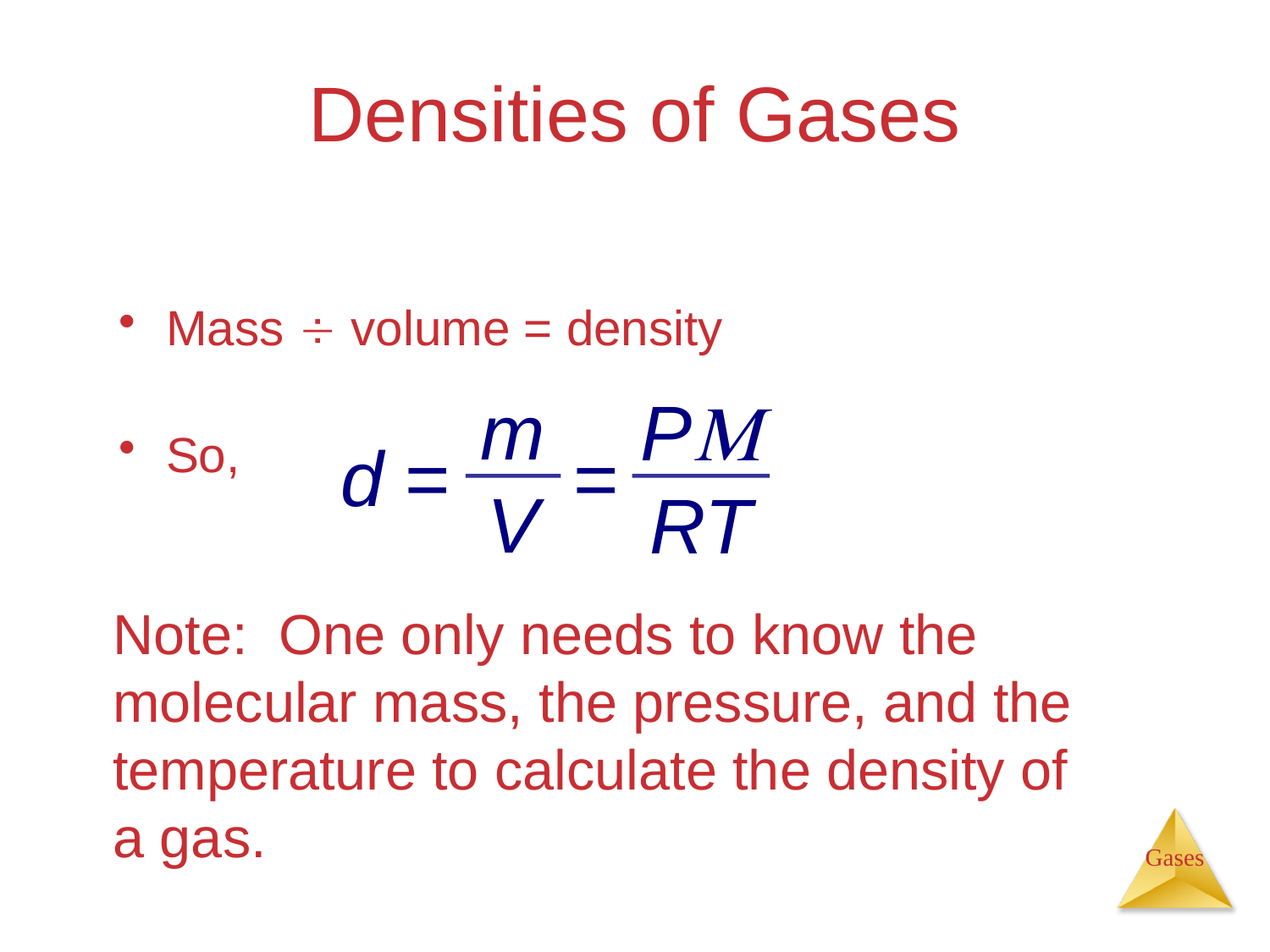

# Densities of Gases
Mass ÷ volume = density

So,
m
V
PΜ
RT
d =
=

	Note:  One only needs to know the molecular mass, the pressure, and the temperature to calculate the density of a gas.